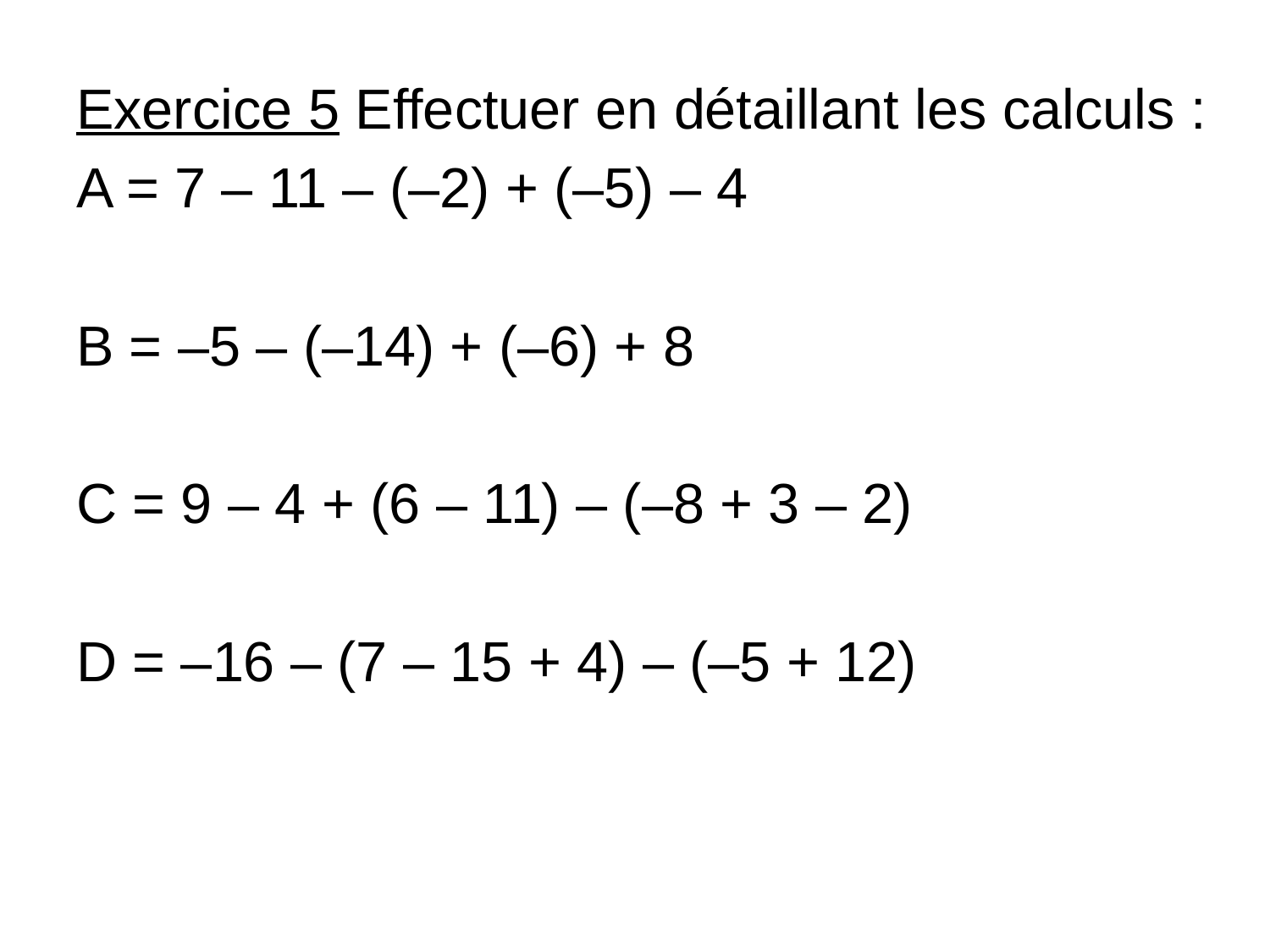

Exercice 5 Effectuer en détaillant les calculs :
A = 7 – 11 – (–2) + (–5) – 4

B = –5 – (–14) + (–6) + 8

C = 9 – 4 + (6 – 11) – (–8 + 3 – 2)

D = –16 – (7 – 15 + 4) – (–5 + 12)